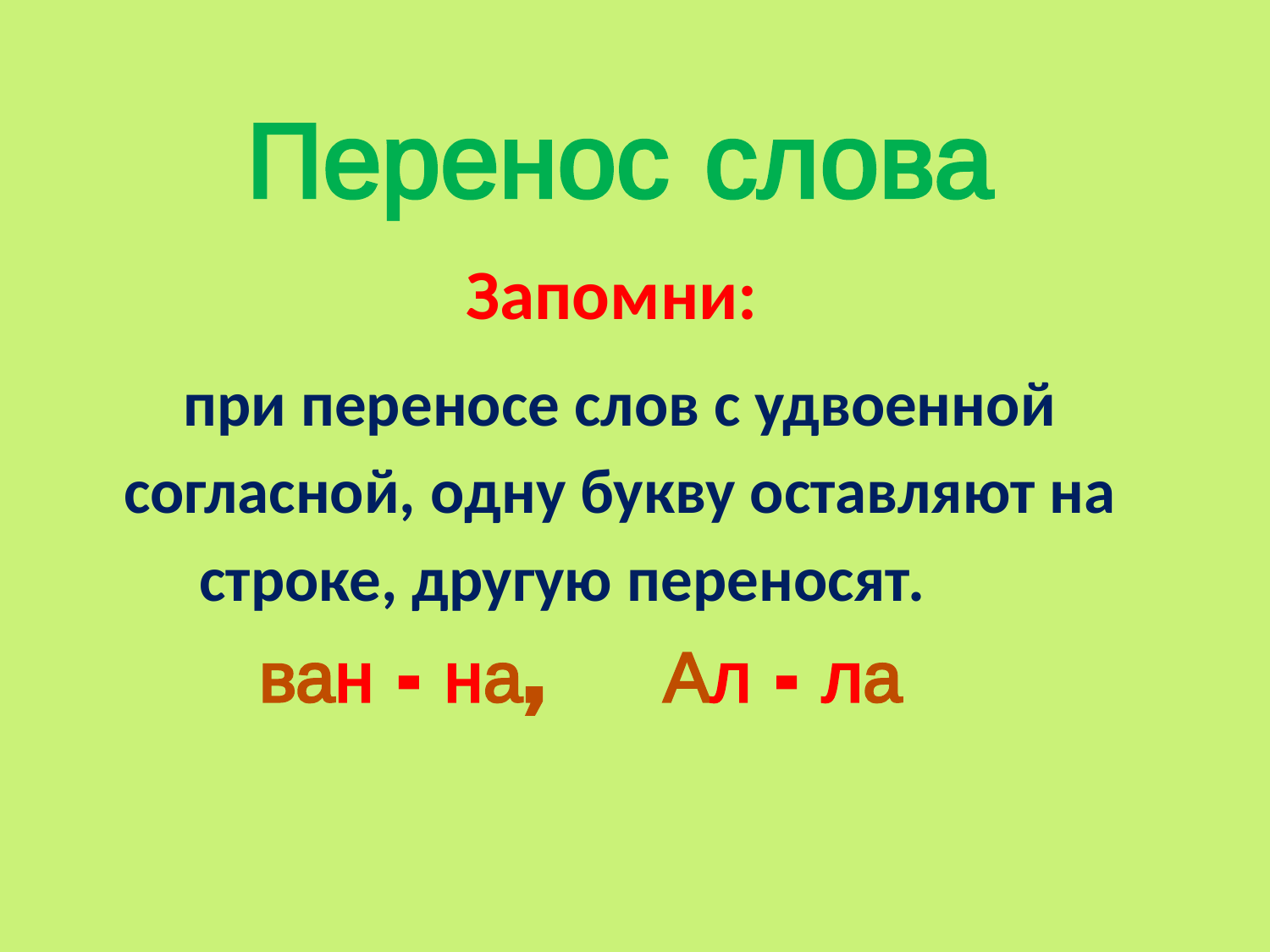

Перенос слова
Запомни:
при переносе слов с удвоенной согласной, одну букву оставляют на строке, другую переносят.
        ван - на,     Ал - ла